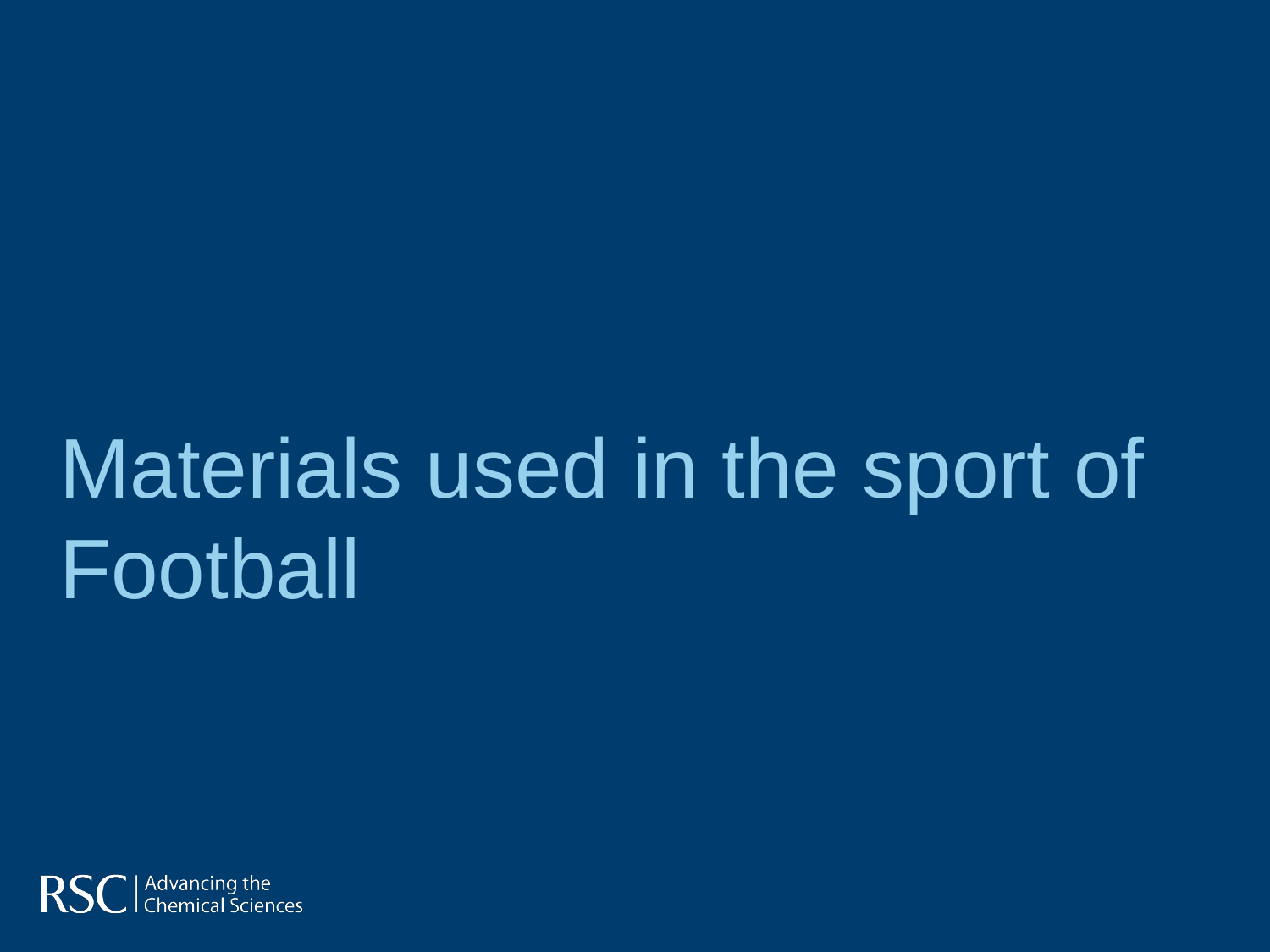

# Materials used in the sport of Football